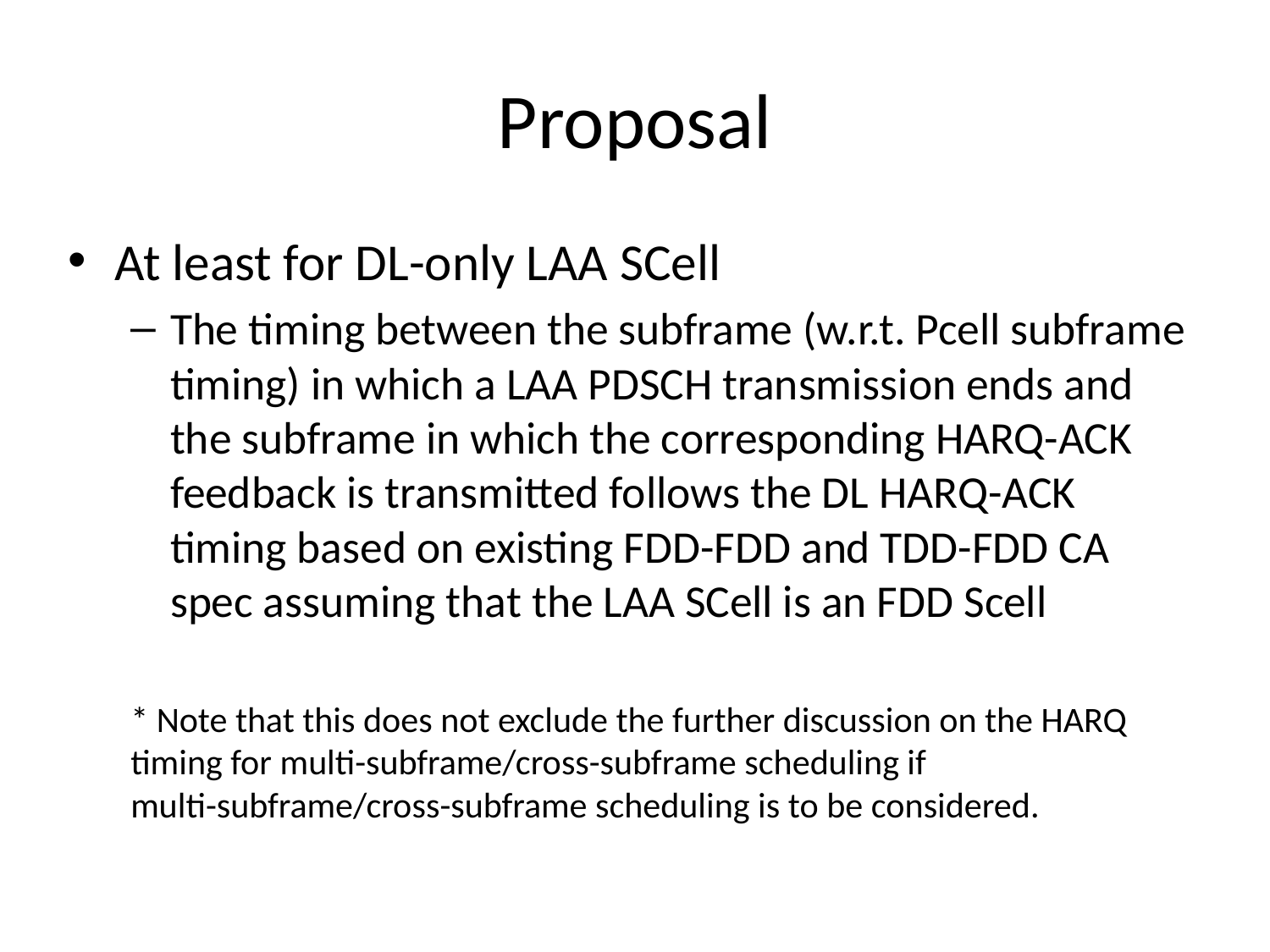

# Proposal
At least for DL-only LAA SCell
The timing between the subframe (w.r.t. Pcell subframe timing) in which a LAA PDSCH transmission ends and the subframe in which the corresponding HARQ-ACK feedback is transmitted follows the DL HARQ-ACK timing based on existing FDD-FDD and TDD-FDD CA spec assuming that the LAA SCell is an FDD Scell

* Note that this does not exclude the further discussion on the HARQ timing for multi-subframe/cross-subframe scheduling if multi-subframe/cross-subframe scheduling is to be considered.